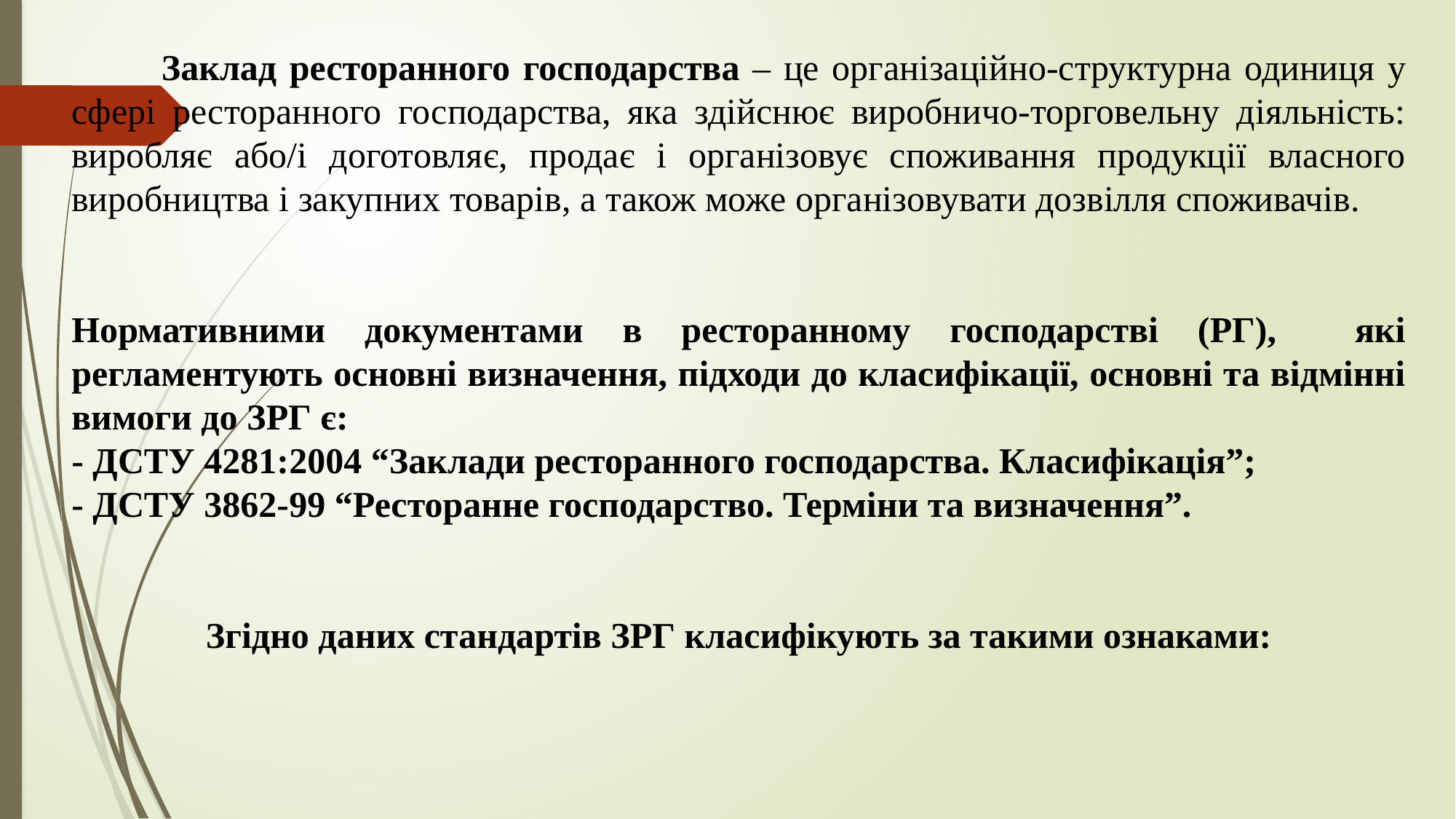

Заклад ресторанного господарства – це організаційно-структурна одиниця у сфері ресторанного господарства, яка здійснює виробничо-торговельну діяльність: виробляє або/і доготовляє, продає і організовує споживання продукції власного виробництва і закупних товарів, а також може організовувати дозвілля споживачів.

Нормативними документами в ресторанному господарстві (РГ),  які регламентують основні визначення, підходи до класифікації, основні та відмінні вимоги до ЗРГ є:
- ДСТУ 4281:2004 “Заклади ресторанного господарства. Класифікація”;
- ДСТУ 3862-99 “Ресторанне господарство. Терміни та визначення”.

Згідно даних стандартів ЗРГ класифікують за такими ознаками: